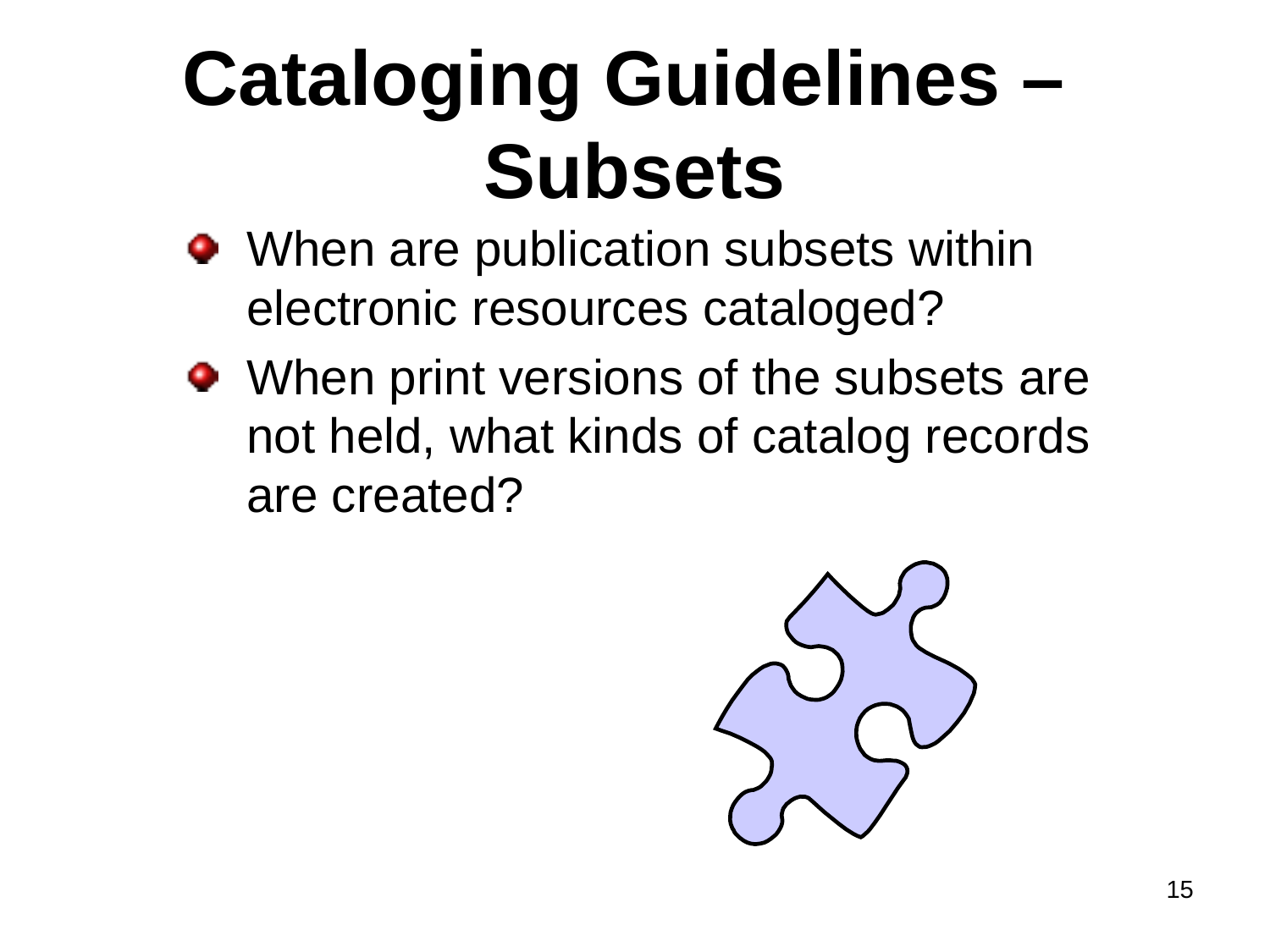

Cataloging Guidelines –
Subsets
When are publication subsets within electronic resources cataloged?
When print versions of the subsets are not held, what kinds of catalog records are created?

15